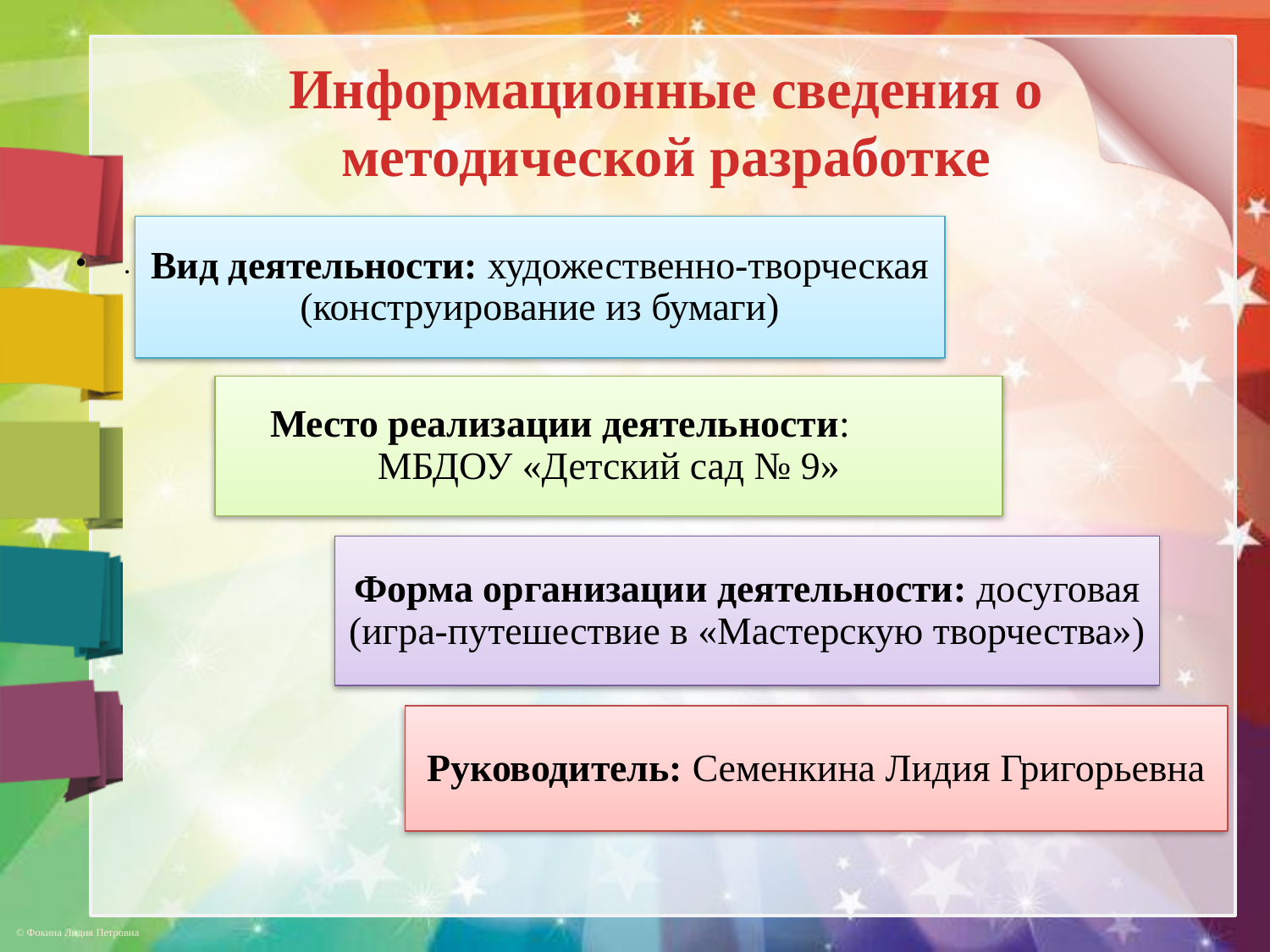

# Информационные сведения о методической разработке
Вид деятельности: художественно-творческая (конструирование из бумаги)
Форма организации деятельности: досуговая (игра-путешествие в «Мастерскую творчества»)
Место реализации деятельности:           МБДОУ «Детский сад № 9»
Руководитель: Семенкина Лидия Григорьевна
.